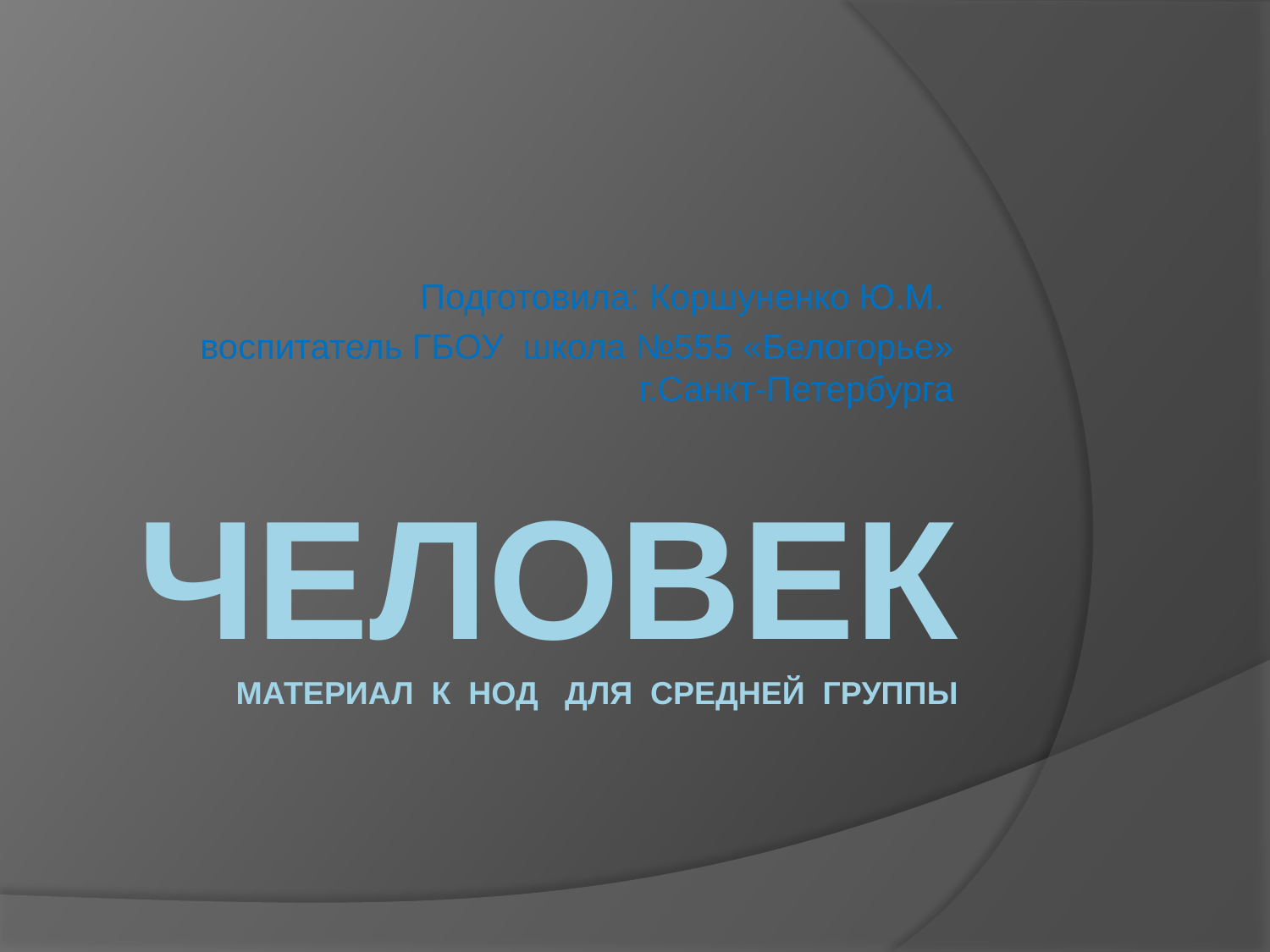

Подготовила: Коршуненко Ю.М.
воспитатель ГБОУ  школа №555 «Белогорье» г.Санкт-Петербурга

# ЧЕЛОВЕК материал  к  НОД   для  средней  группы